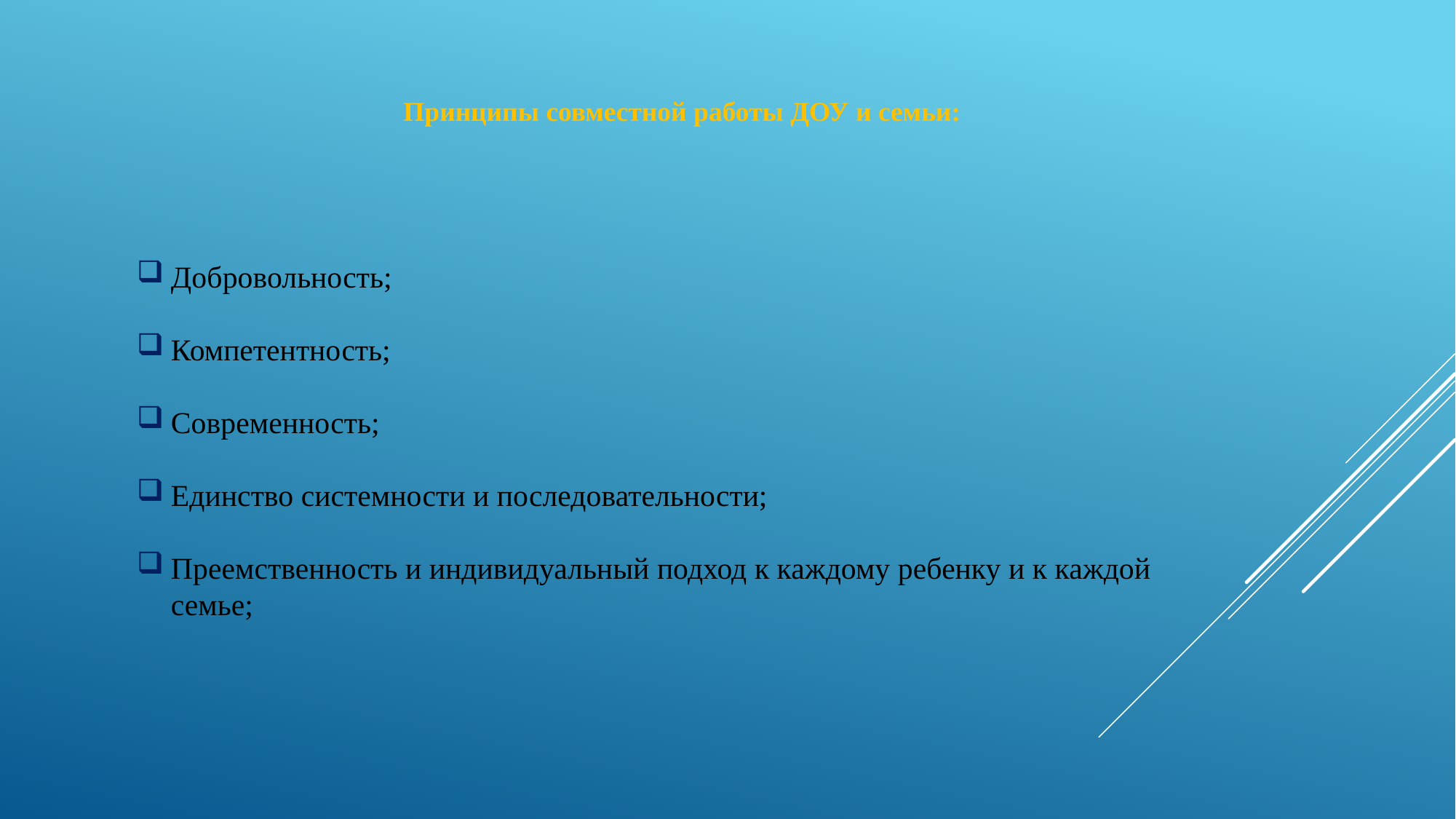

Принципы совместной работы ДОУ и семьи:

Добровольность;

Компетентность;

Современность;

Единство системности и последовательности;

Преемственность и индивидуальный подход к каждому ребенку и к каждой семье;